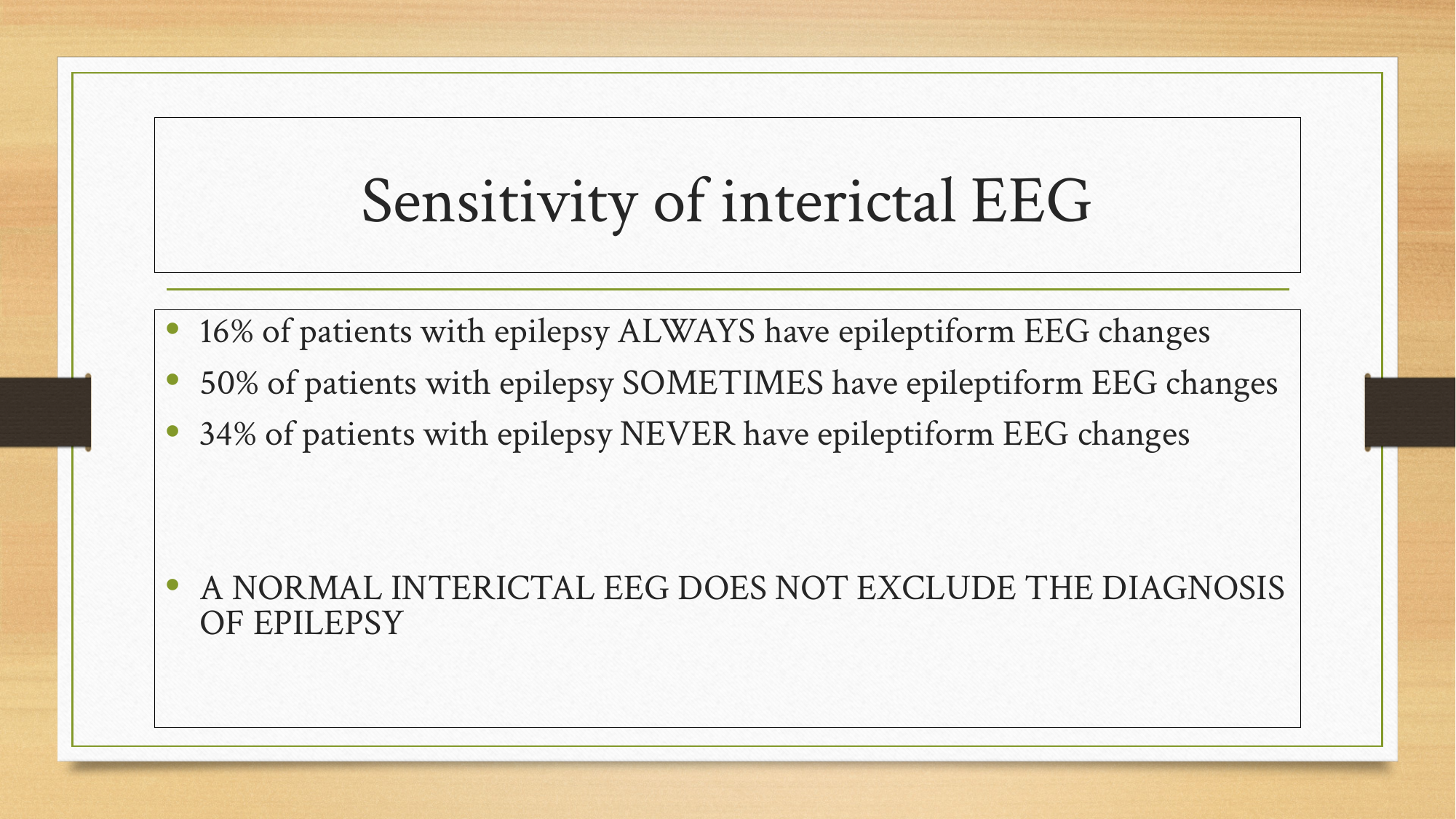

# Sensitivity of interictal EEG
16% of patients with epilepsy ALWAYS have epileptiform EEG changes
50% of patients with epilepsy SOMETIMES have epileptiform EEG changes
34% of patients with epilepsy NEVER have epileptiform EEG changes

A NORMAL INTERICTAL EEG DOES NOT EXCLUDE THE DIAGNOSIS OF EPILEPSY